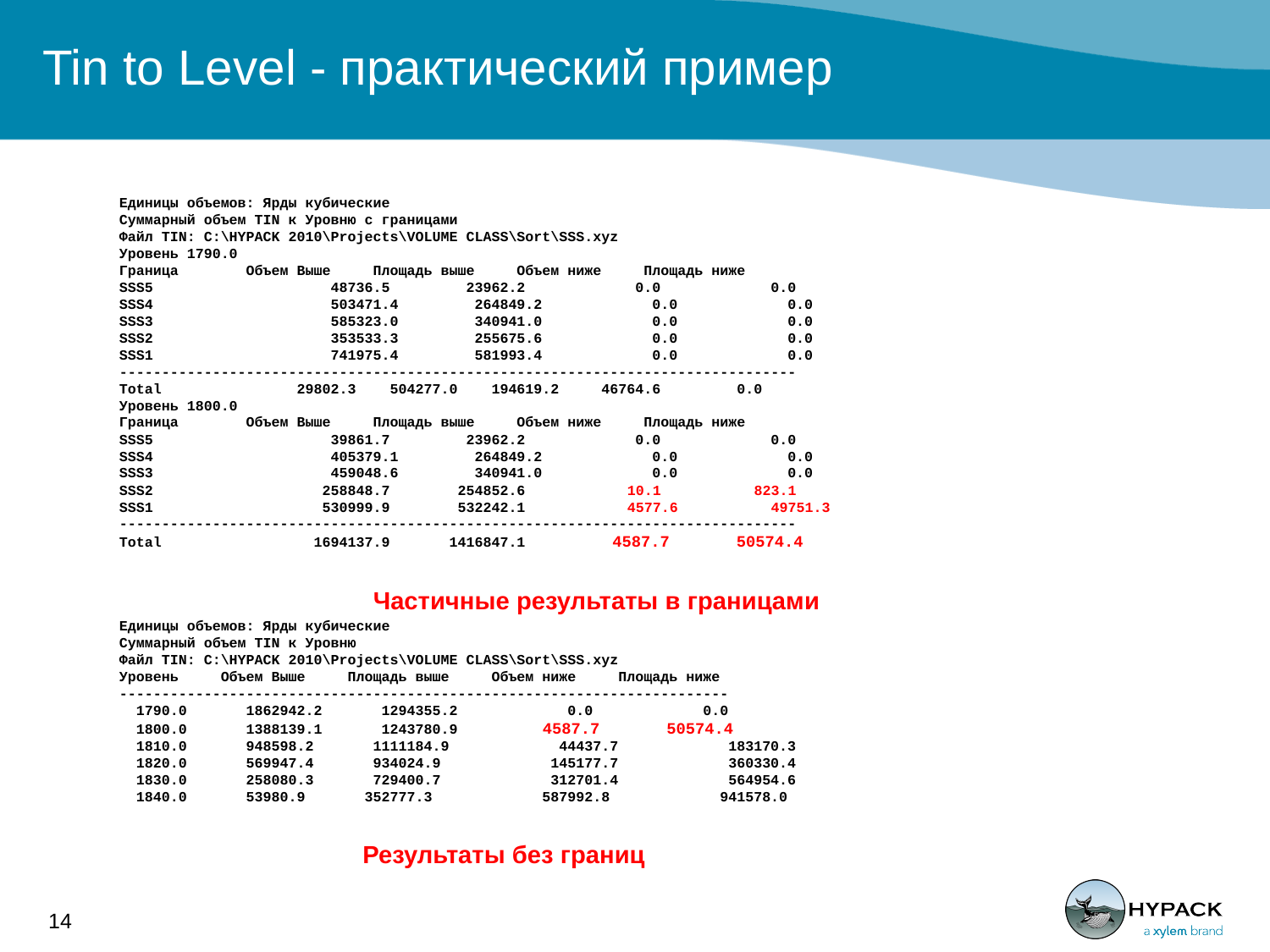

Tin to Level - практический пример
Единицы объемов: Ярды кубические
Суммарный объем TIN к Уровню с границами
Файл TIN: C:\HYPACK 2010\Projects\VOLUME CLASS\Sort\SSS.xyz
Уровень 1790.0
Граница        Объем Выше     Площадь выше     Объем ниже     Площадь ниже
SSS5                     48736.5         23962.2             0.0             0.0
SSS4                     503471.4         264849.2             0.0             0.0
SSS3                     585323.0         340941.0             0.0             0.0
SSS2                     353533.3         255675.6             0.0             0.0
SSS1                     741975.4         581993.4             0.0             0.0
--------------------------------------------------------------------------------
Total                29802.3    504277.0    194619.2     46764.6         0.0
Уровень 1800.0
Граница        Объем Выше     Площадь выше     Объем ниже     Площадь ниже
SSS5                     39861.7         23962.2             0.0             0.0
SSS4                     405379.1         264849.2             0.0             0.0
SSS3                     459048.6         340941.0             0.0             0.0
SSS2                    258848.7        254852.6            10.1           823.1
SSS1                    530999.9        532242.1            4577.6           49751.3
--------------------------------------------------------------------------------
Total                  1694137.9       1416847.1          4587.7       50574.4
Частичные результаты в границами
Единицы объемов: Ярды кубические
Суммарный объем TIN к Уровню
Файл TIN: C:\HYPACK 2010\Projects\VOLUME CLASS\Sort\SSS.xyz
Уровень     Объем Выше     Площадь выше     Объем ниже     Площадь ниже
------------------------------------------------------------------------
  1790.0       1862942.2       1294355.2             0.0             0.0
  1800.0       1388139.1       1243780.9          4587.7       50574.4
  1810.0       948598.2       1111184.9             44437.7             183170.3
  1820.0       569947.4       934024.9             145177.7             360330.4
  1830.0       258080.3       729400.7             312701.4             564954.6
  1840.0       53980.9       352777.3             587992.8             941578.0
Результаты без границ
14